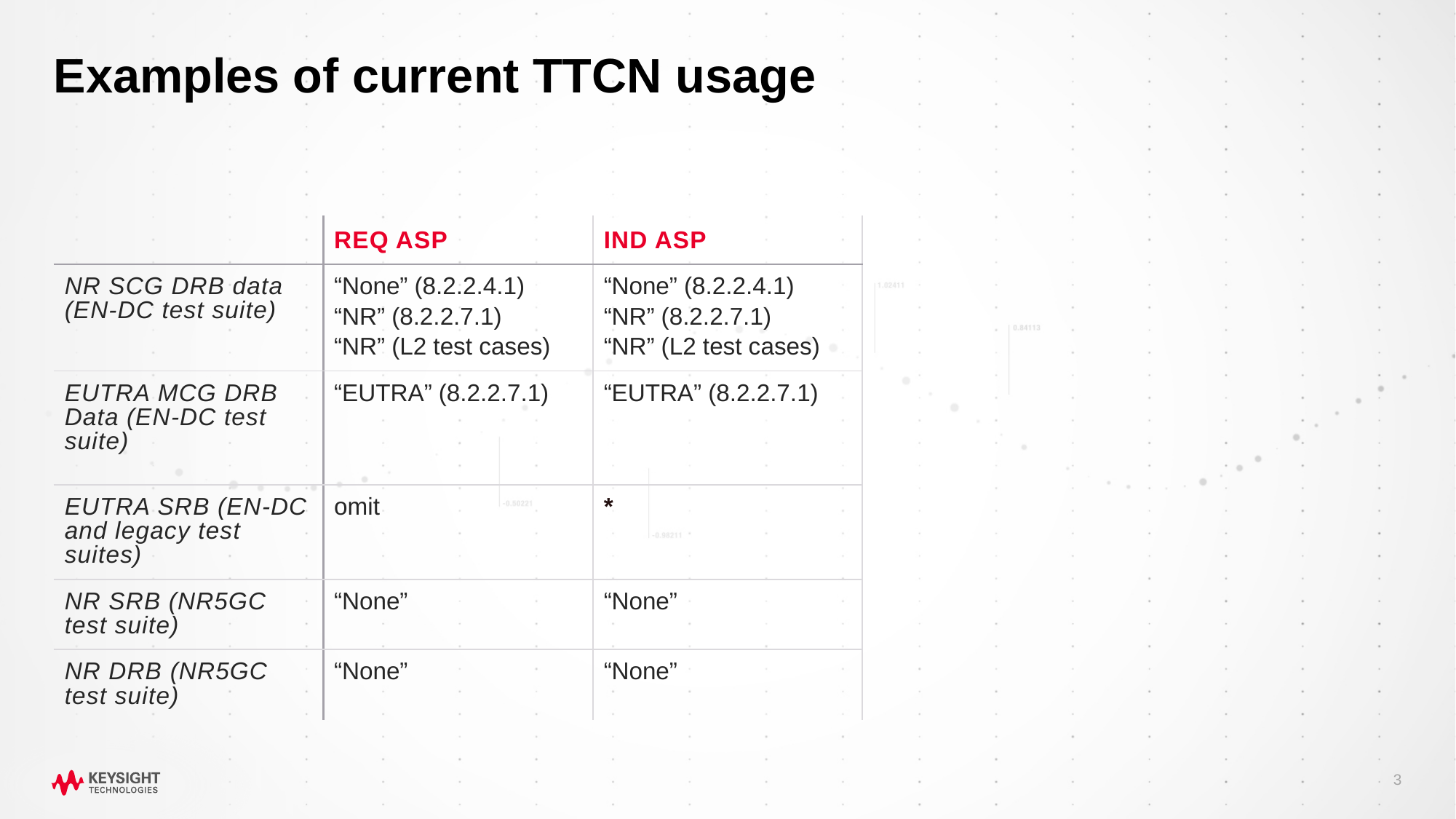

# Examples of current TTCN usage
|  | REQ ASP | IND ASP |
| --- | --- | --- |
| NR SCG DRB data (EN-DC test suite) | “None” (8.2.2.4.1) “NR” (8.2.2.7.1) “NR” (L2 test cases) | “None” (8.2.2.4.1) “NR” (8.2.2.7.1) “NR” (L2 test cases) |
| EUTRA MCG DRB Data (EN-DC test suite) | “EUTRA” (8.2.2.7.1) | “EUTRA” (8.2.2.7.1) |
| EUTRA SRB (EN-DC and legacy test suites) | omit | \* |
| NR SRB (NR5GC test suite) | “None” | “None” |
| NR DRB (NR5GC test suite) | “None” | “None” |